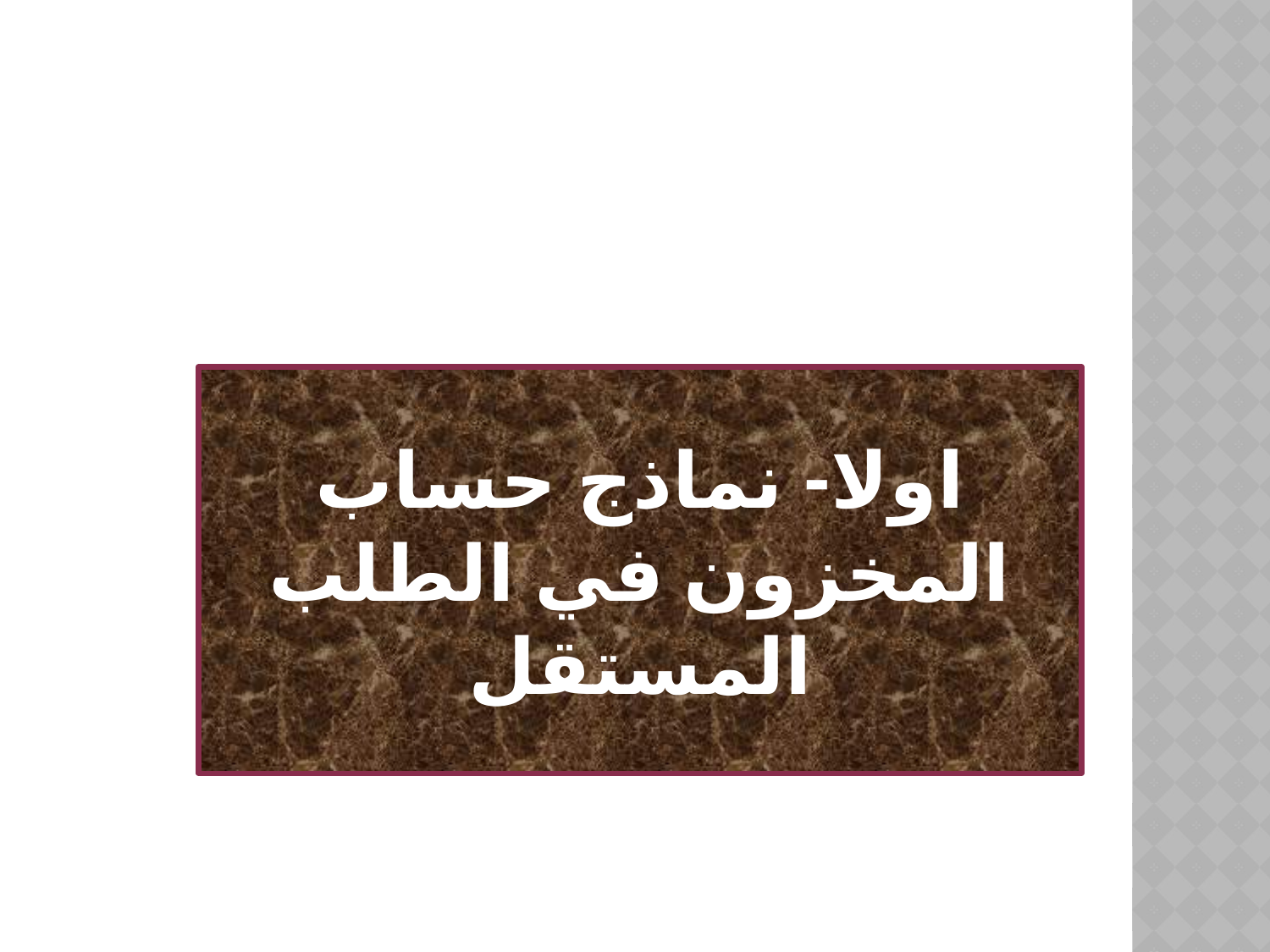

#

اولا- نماذج حساب المخزون في الطلب المستقل